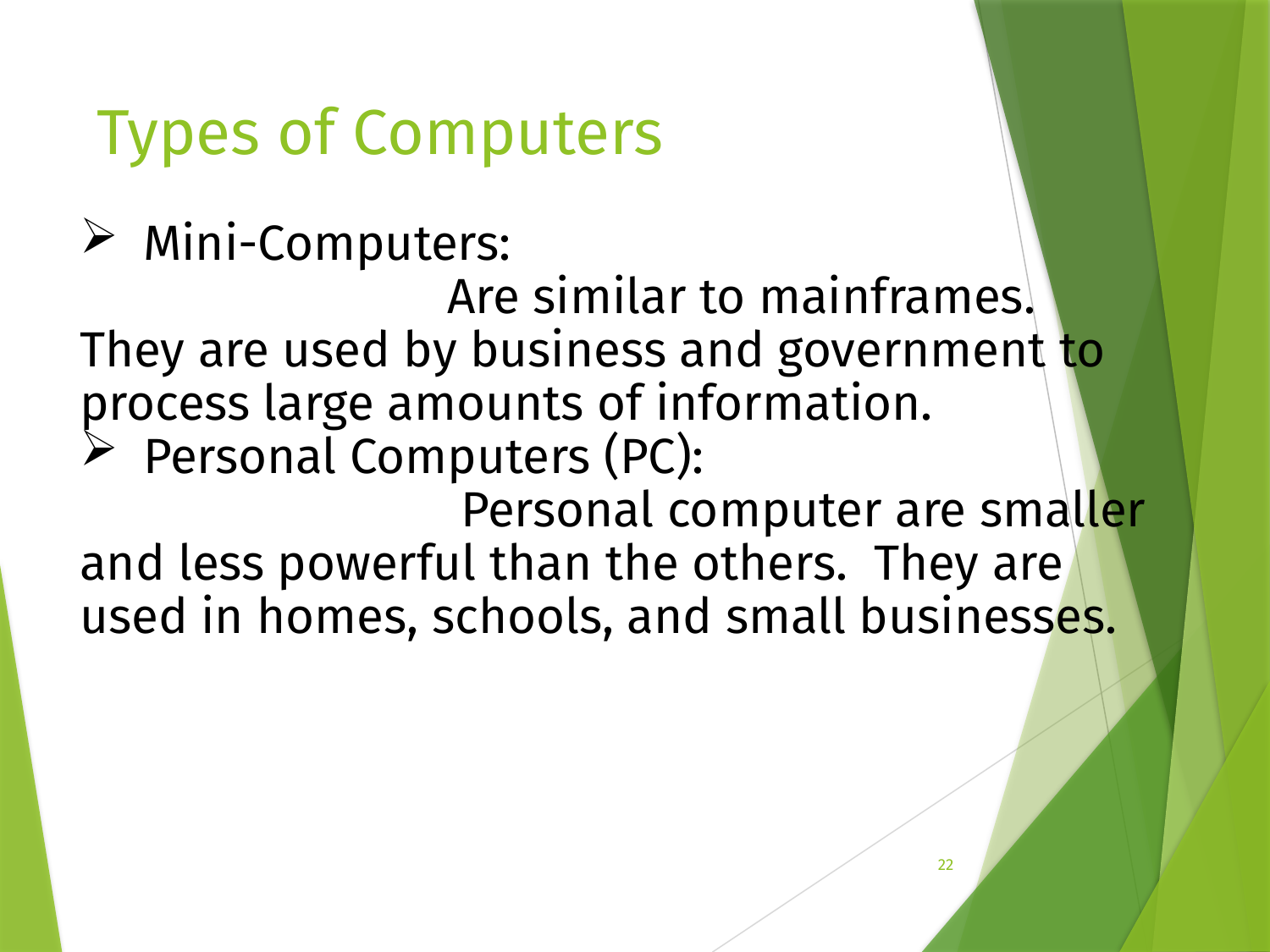

# Types of Computers
Mini-Computers:
                            Are similar to mainframes.   They are used by business and government to process large amounts of information.
Personal Computers (PC):
			Personal computer are smaller and less powerful than the others.  They are used in homes, schools, and small businesses.

22